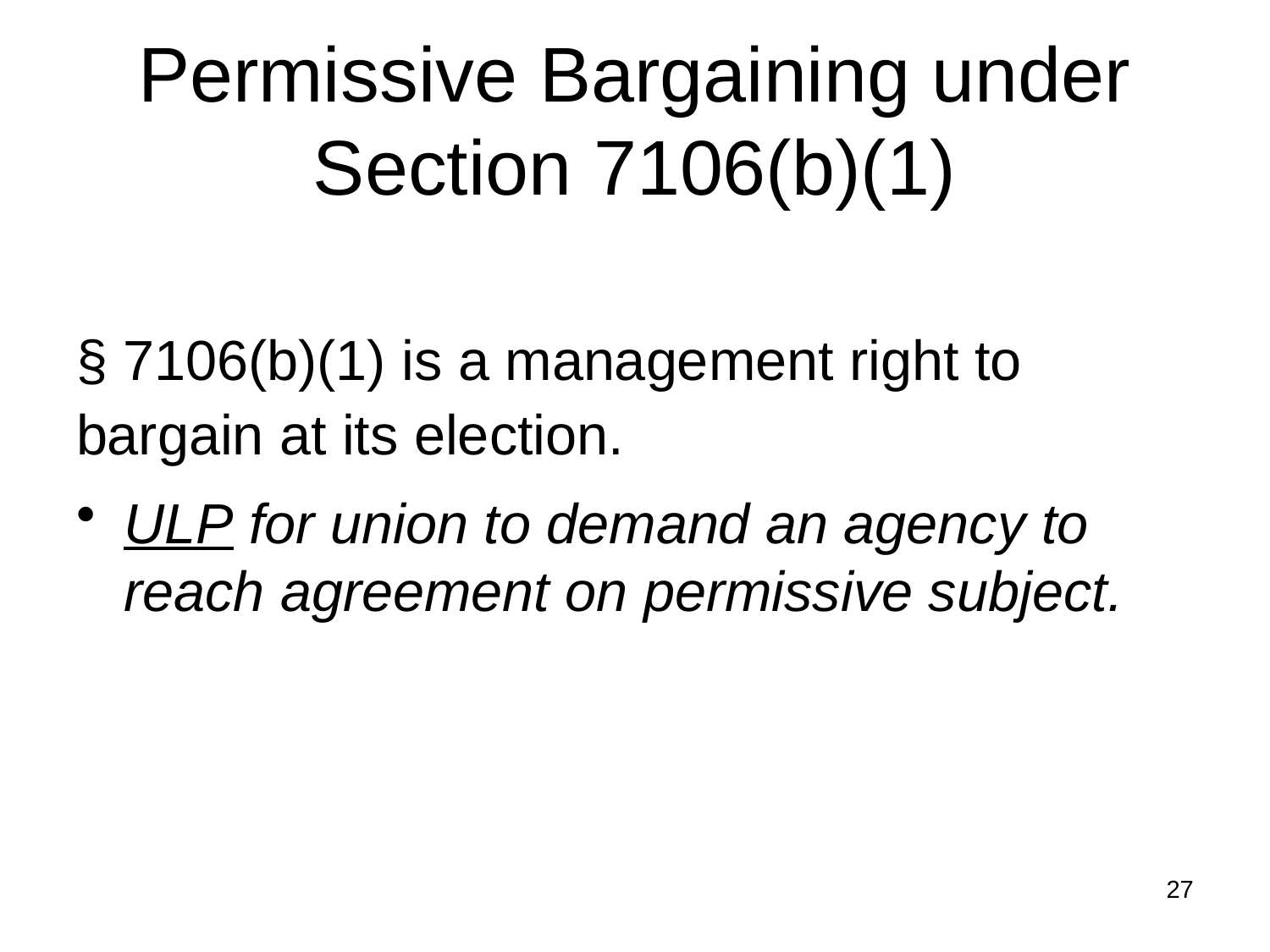

# Permissive Bargaining under Section 7106(b)(1)

§ 7106(b)(1) is a management right to bargain at its election.
ULP for union to demand an agency to reach agreement on permissive subject.

27